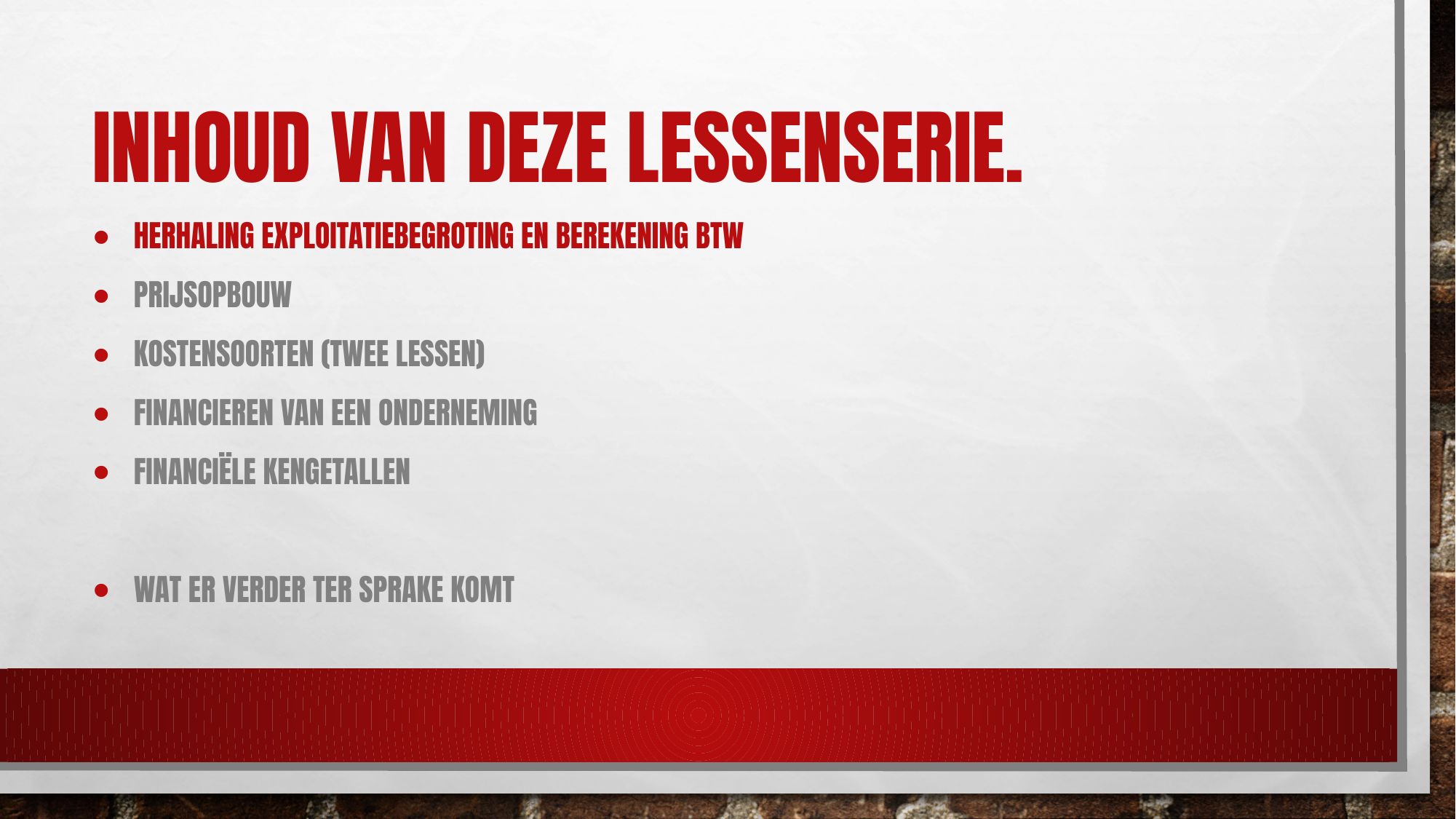

# Inhoud van deze lessenserie.
Herhaling exploitatiebegroting en berekening BTW
Prijsopbouw
Kostensoorten (twee lessen)
Financieren van een onderneming
Financiële kengetallen

Wat er verder ter sprake komt